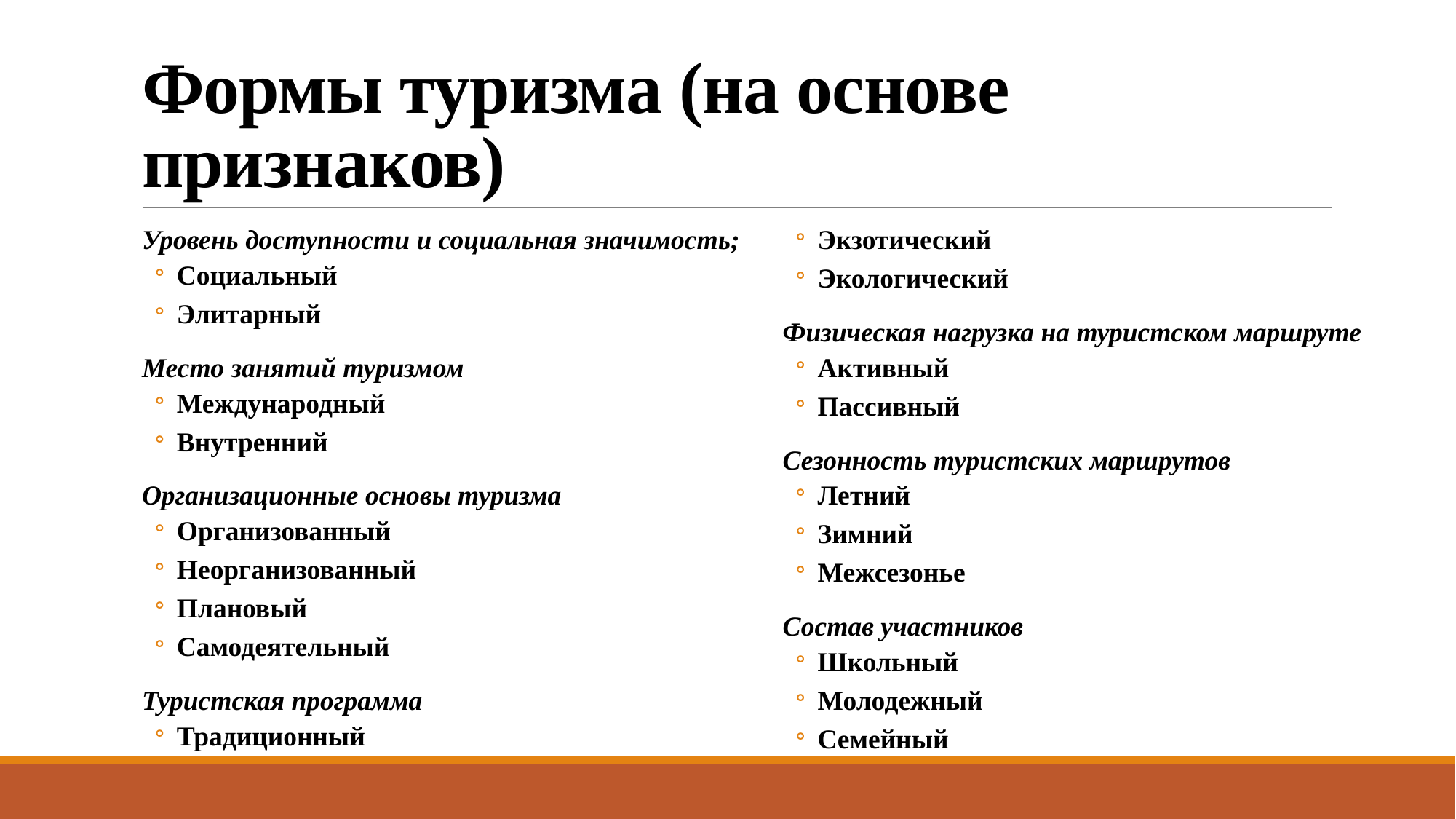

# Формы туризма (на основе признаков)
Уровень доступности и социальная значимость;
Социальный
Элитарный
Место занятий туризмом
Международный
Внутренний
Организационные основы туризма
Организованный
Неорганизованный
Плановый
Самодеятельный
Туристская программа
Традиционный
Экзотический
Экологический
Физическая нагрузка на туристском маршруте
Активный
Пассивный
Сезонность туристских маршрутов
Летний
Зимний
Межсезонье
Состав участников
Школьный
Молодежный
Семейный